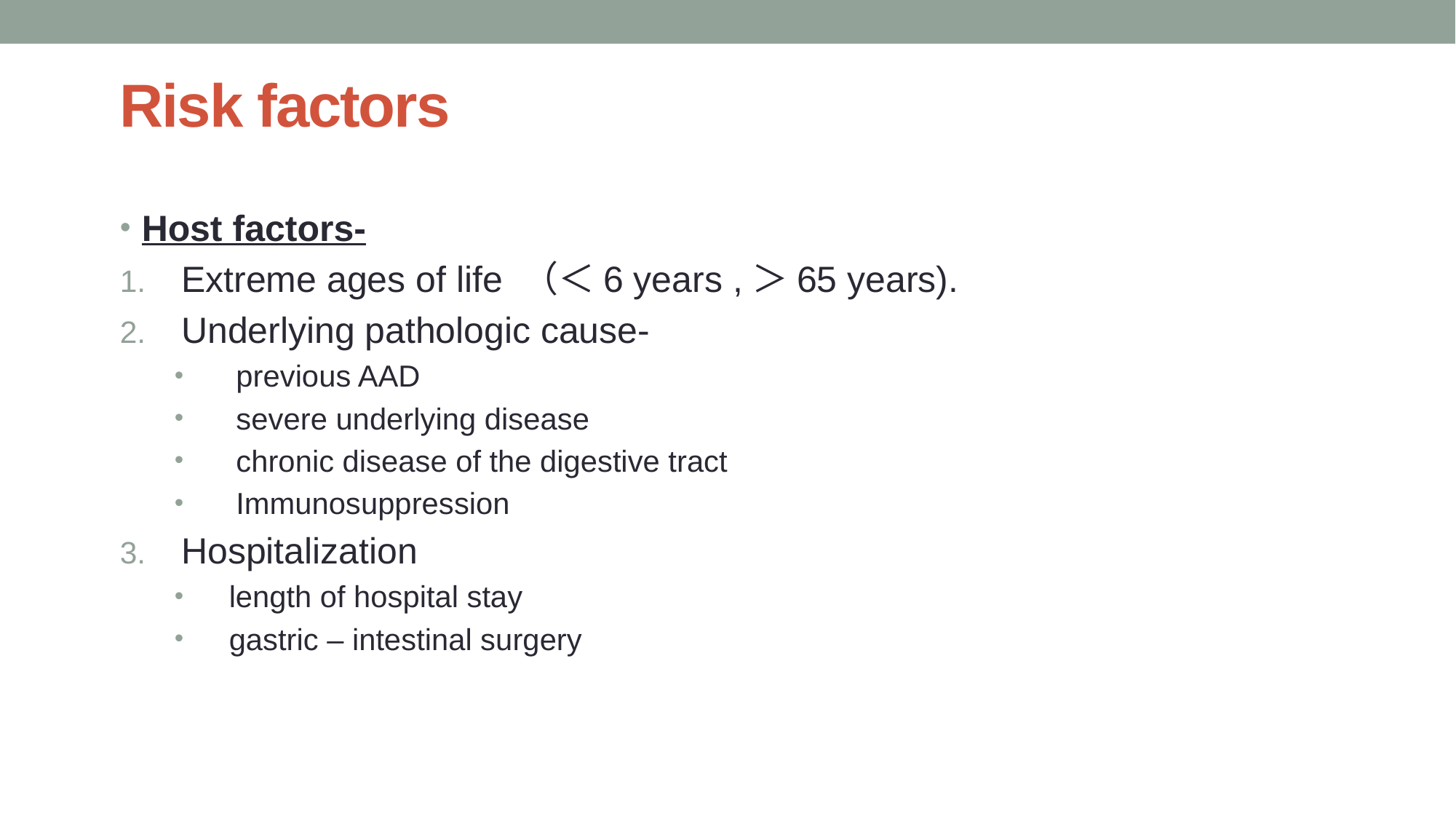

# Risk factors
Host factors-
Extreme ages of life （＜6 years ,＞65 years).
Underlying pathologic cause-
previous AAD
severe underlying disease
chronic disease of the digestive tract
Immunosuppression
Hospitalization
length of hospital stay
gastric – intestinal surgery